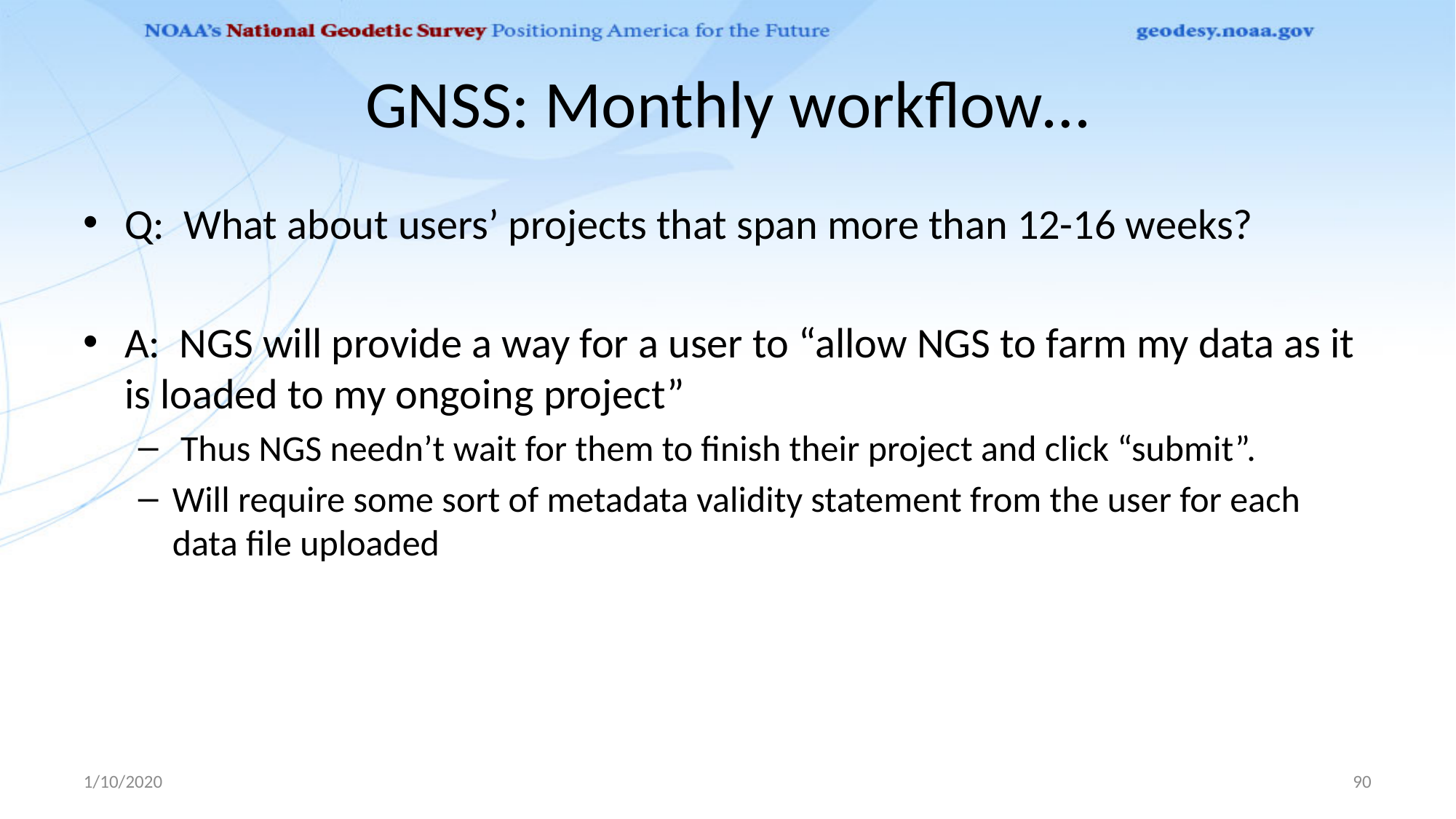

# GNSS: Monthly workflow…
Q:  What about users’ projects that span more than 12-16 weeks?

A:  NGS will provide a way for a user to “allow NGS to farm my data as it is loaded to my ongoing project”
 Thus NGS needn’t wait for them to finish their project and click “submit”.
Will require some sort of metadata validity statement from the user for each data file uploaded
1/10/2020
90